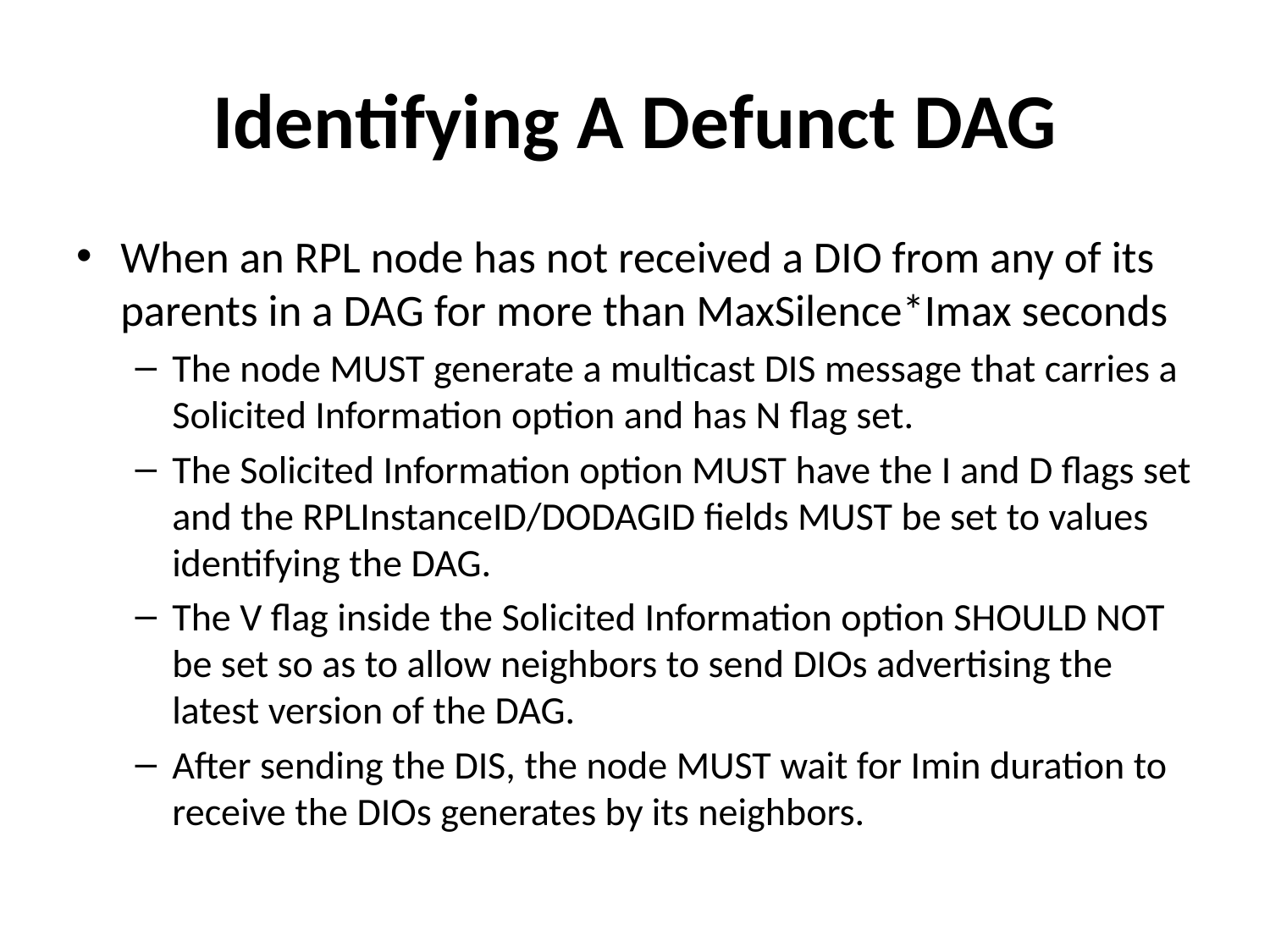

# Identifying A Defunct DAG
When an RPL node has not received a DIO from any of its parents in a DAG for more than MaxSilence*Imax seconds
The node MUST generate a multicast DIS message that carries a Solicited Information option and has N flag set.
The Solicited Information option MUST have the I and D flags set and the RPLInstanceID/DODAGID fields MUST be set to values identifying the DAG.
The V flag inside the Solicited Information option SHOULD NOT be set so as to allow neighbors to send DIOs advertising the latest version of the DAG.
After sending the DIS, the node MUST wait for Imin duration to receive the DIOs generates by its neighbors.